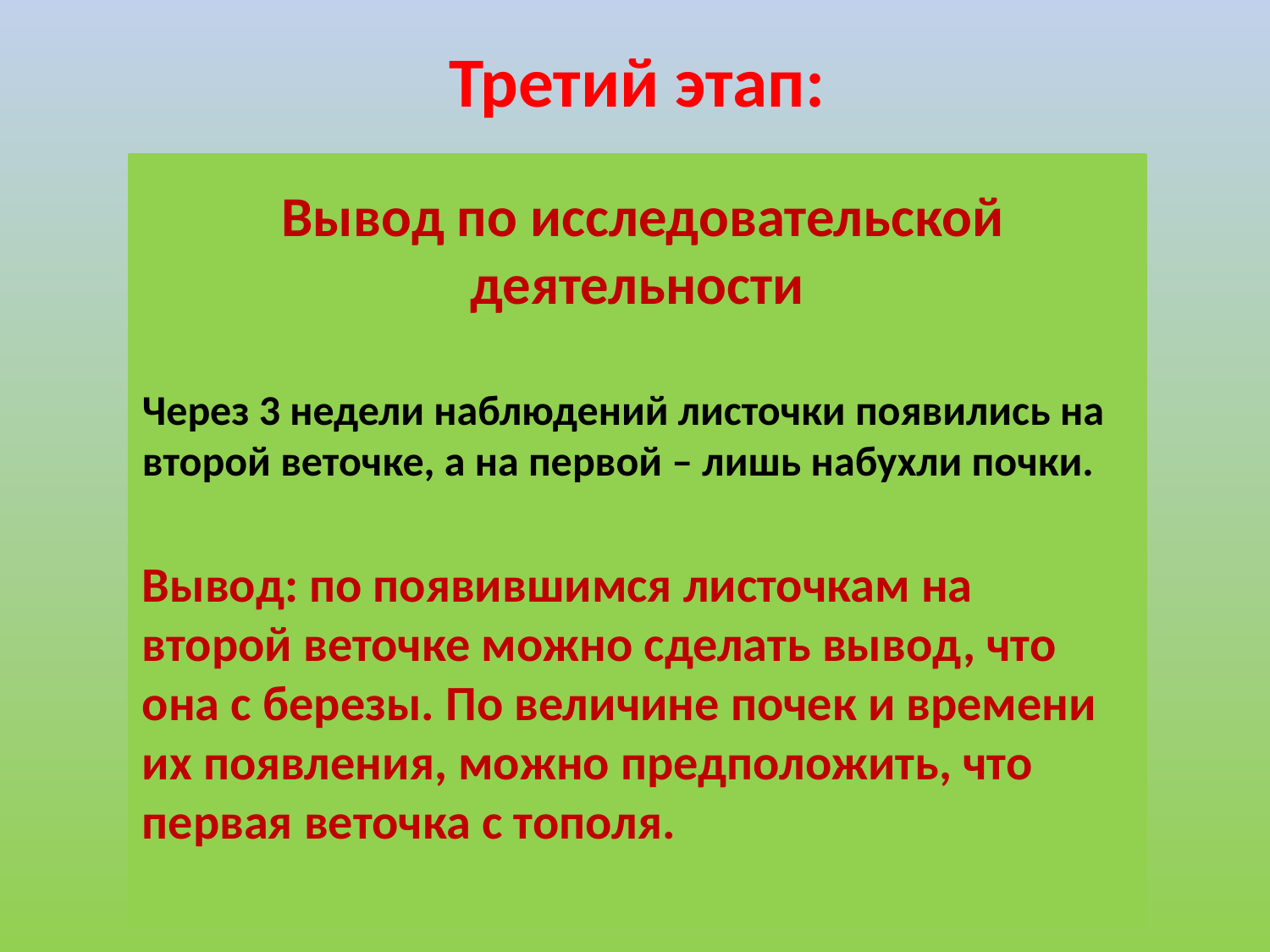

Третий этап:

 Вывод по исследовательской деятельности

Через 3 недели наблюдений листочки появились на второй веточке, а на первой – лишь набухли почки.

Вывод: по появившимся листочкам на второй веточке можно сделать вывод, что она с березы. По величине почек и времени их появления, можно предположить, что первая веточка с тополя.